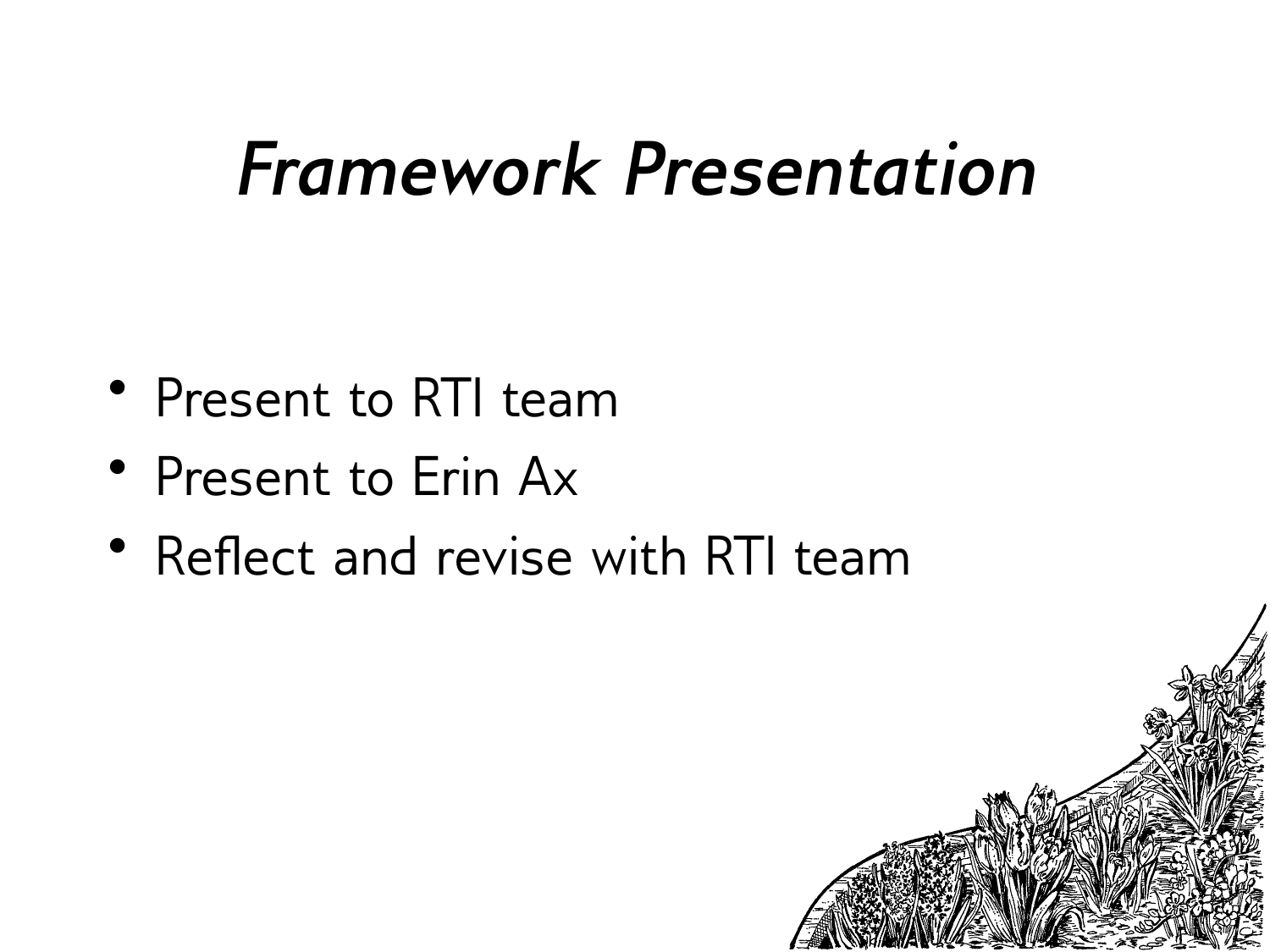

# Framework Presentation

Present to RTI team
Present to Erin Ax
Reflect and revise with RTI team